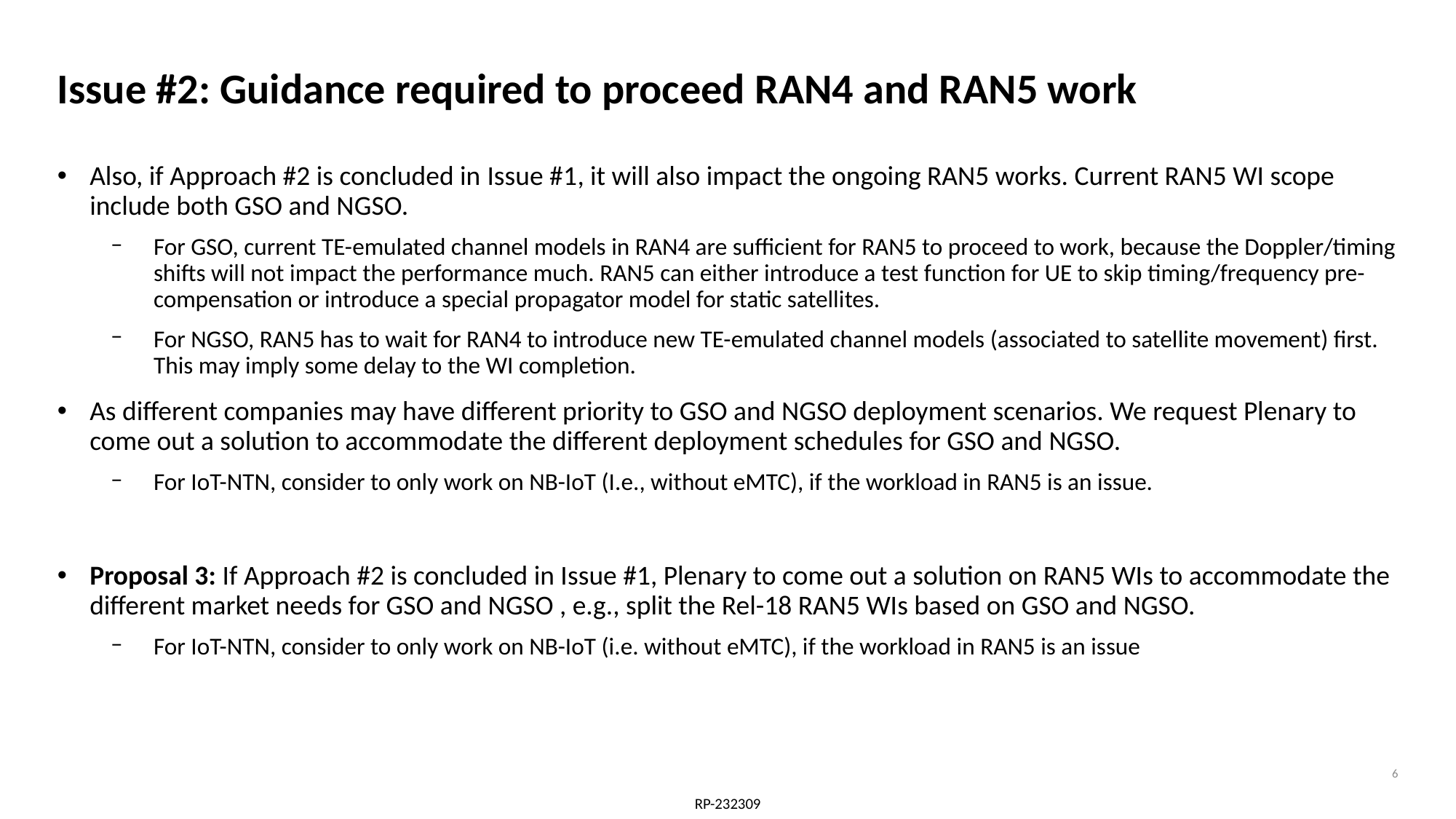

# Issue #2: Guidance required to proceed RAN4 and RAN5 work
Also, if Approach #2 is concluded in Issue #1, it will also impact the ongoing RAN5 works. Current RAN5 WI scope include both GSO and NGSO.
For GSO, current TE-emulated channel models in RAN4 are sufficient for RAN5 to proceed to work, because the Doppler/timing shifts will not impact the performance much. RAN5 can either introduce a test function for UE to skip timing/frequency pre-compensation or introduce a special propagator model for static satellites.
For NGSO, RAN5 has to wait for RAN4 to introduce new TE-emulated channel models (associated to satellite movement) first. This may imply some delay to the WI completion.
As different companies may have different priority to GSO and NGSO deployment scenarios. We request Plenary to come out a solution to accommodate the different deployment schedules for GSO and NGSO.
For IoT-NTN, consider to only work on NB-IoT (I.e., without eMTC), if the workload in RAN5 is an issue.

Proposal 3: If Approach #2 is concluded in Issue #1, Plenary to come out a solution on RAN5 WIs to accommodate the different market needs for GSO and NGSO , e.g., split the Rel-18 RAN5 WIs based on GSO and NGSO.
For IoT-NTN, consider to only work on NB-IoT (i.e. without eMTC), if the workload in RAN5 is an issue

6